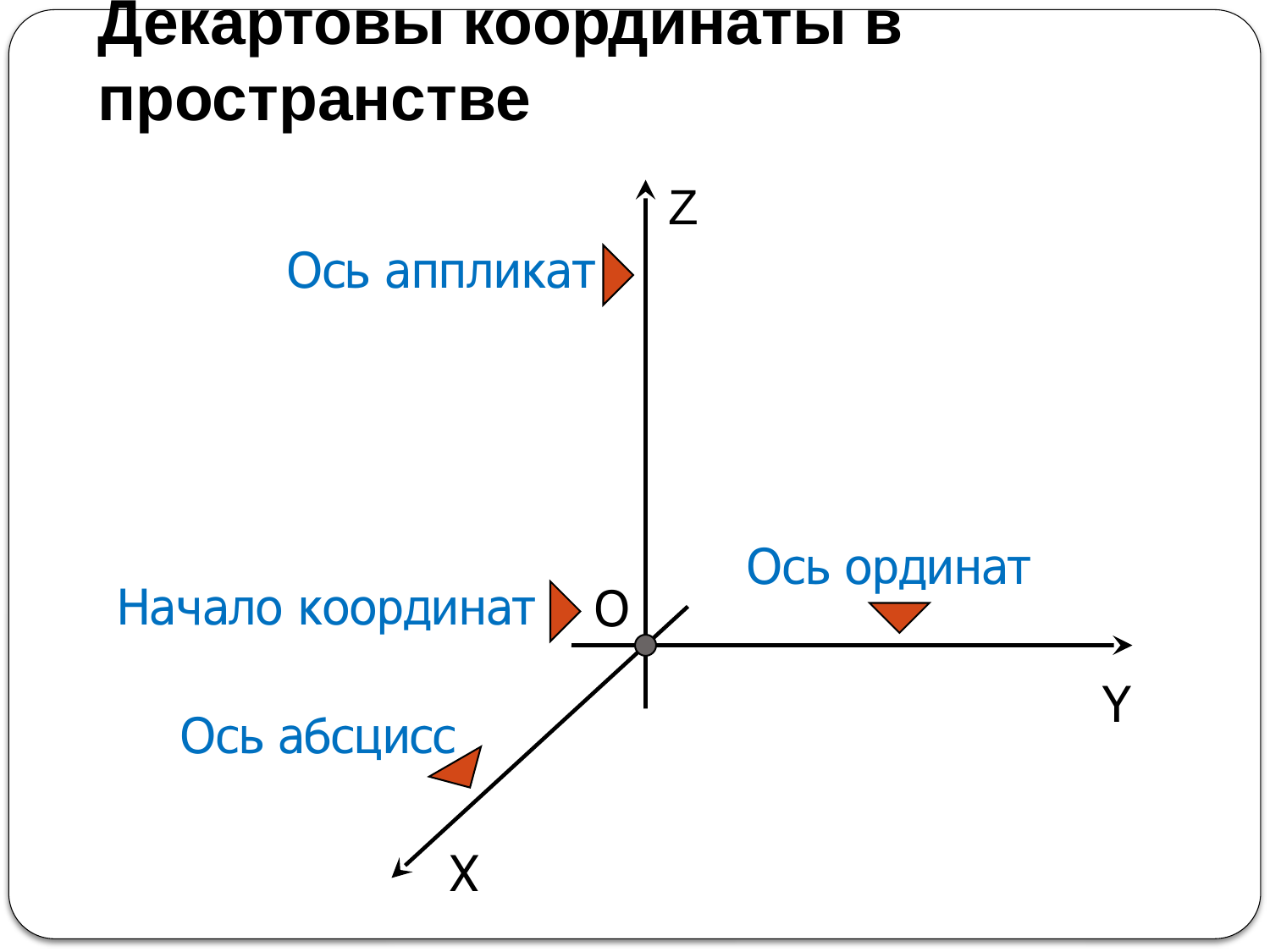

# Декартовы координаты в пространстве
Z

Ось аппликат

 Ось ординат

  Начало координат

O
Y
  Ось абсцисс

X